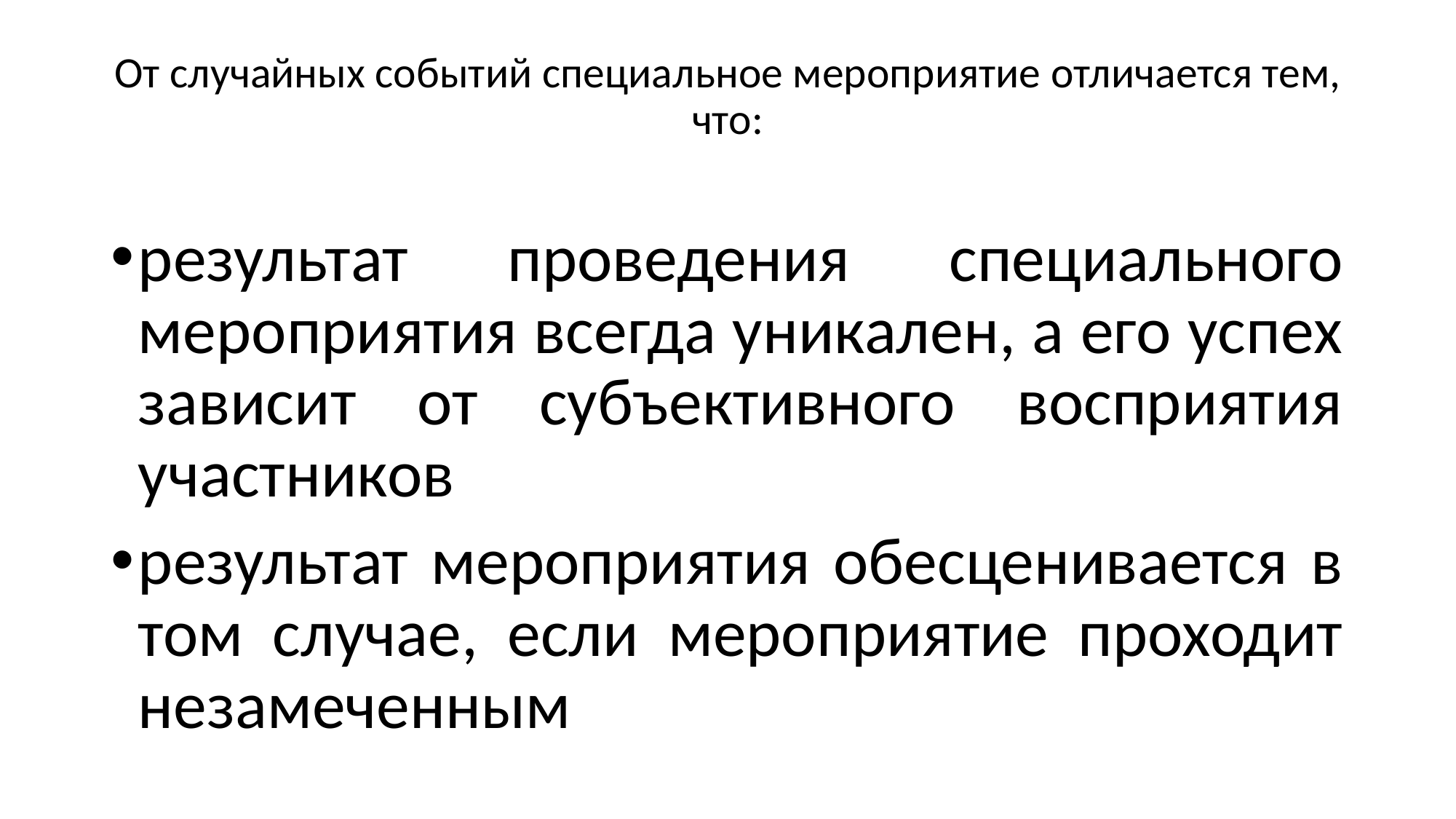

# От случайных событий специальное мероприятие отличается тем, что:
результат проведения специального мероприятия всегда уникален, а его успех зависит от субъективного восприятия участников
результат мероприятия обесценивается в том случае, если мероприятие проходит незамеченным